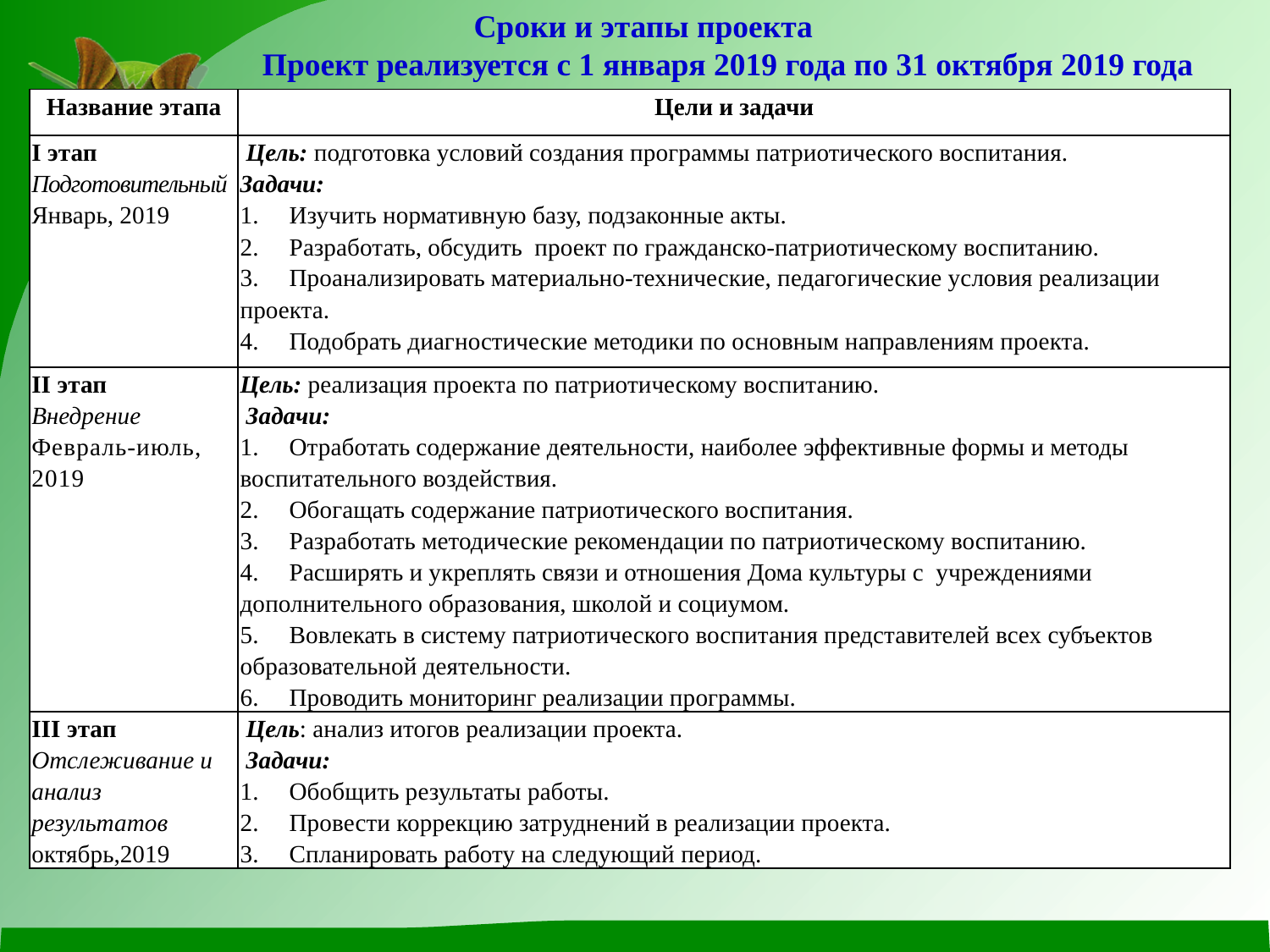

Сроки и этапы проекта
                     Проект реализуется с 1 января 2019 года по 31 октября 2019 года
| Название этапа | Цели и задачи |
| --- | --- |
| I этап Подготовительный Январь, 2019 | Цель: подготовка условий создания программы патриотического воспитания.  Задачи:  1.     Изучить нормативную базу, подзаконные акты.  2.     Разработать, обсудить проект по гражданско-патриотическому воспитанию.  3.     Проанализировать материально-технические, педагогические условия реализации проекта.  4.     Подобрать диагностические методики по основным направлениям проекта. |
| II этап Внедрение Февраль-июль, 2019 | Цель: реализация проекта по патриотическому воспитанию.   Задачи:  1.     Отработать содержание деятельности, наиболее эффективные формы и методы воспитательного воздействия.  2.     Обогащать содержание патриотического воспитания.  3.     Разработать методические рекомендации по патриотическому воспитанию.  4.     Расширять и укреплять связи и отношения Дома культуры с учреждениями дополнительного образования, школой и социумом. 5.     Вовлекать в систему патриотического воспитания представителей всех субъектов образовательной деятельности.  6.     Проводить мониторинг реализации программы. |
| III этап Отслеживание и анализ результатов октябрь,2019 | Цель: анализ итогов реализации проекта.   Задачи:  1.     Обобщить результаты работы.  2.     Провести коррекцию затруднений в реализации проекта.  3.     Спланировать работу на следующий период. |